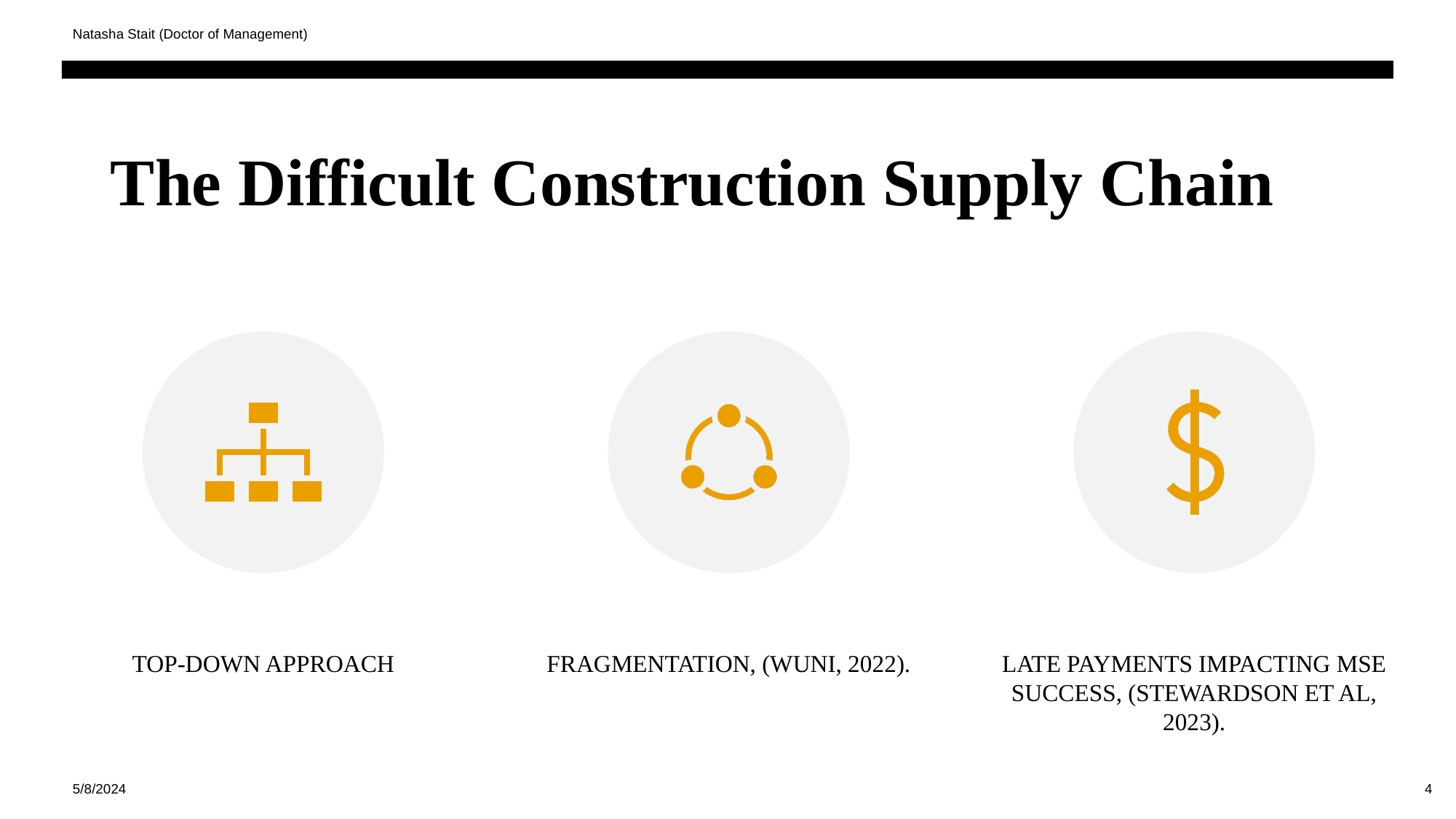

Natasha Stait (Doctor of Management)

# The Difficult Construction Supply Chain
Top-down approach
Fragmentation, (Wuni, 2022).
Late payments impacting MSE success, (Stewardson et al, 2023).
5/8/2024
4